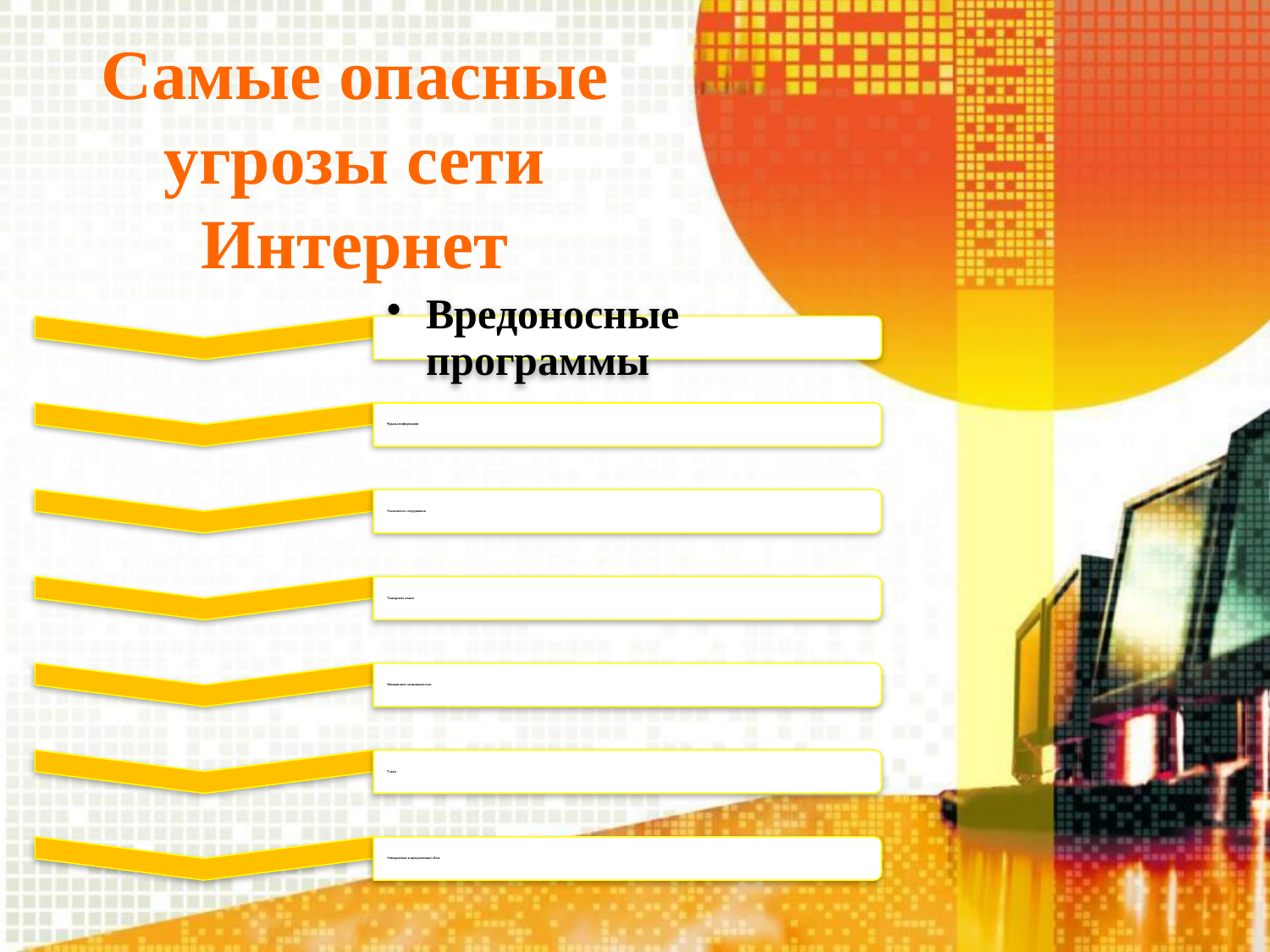

# Самые опасные угрозы сети Интернет
Вредоносные программы
Спам
Аппаратные и программные сбои
Кража информации
Халатность сотрудников
Хакерские атаки
Финансовое мошенничество